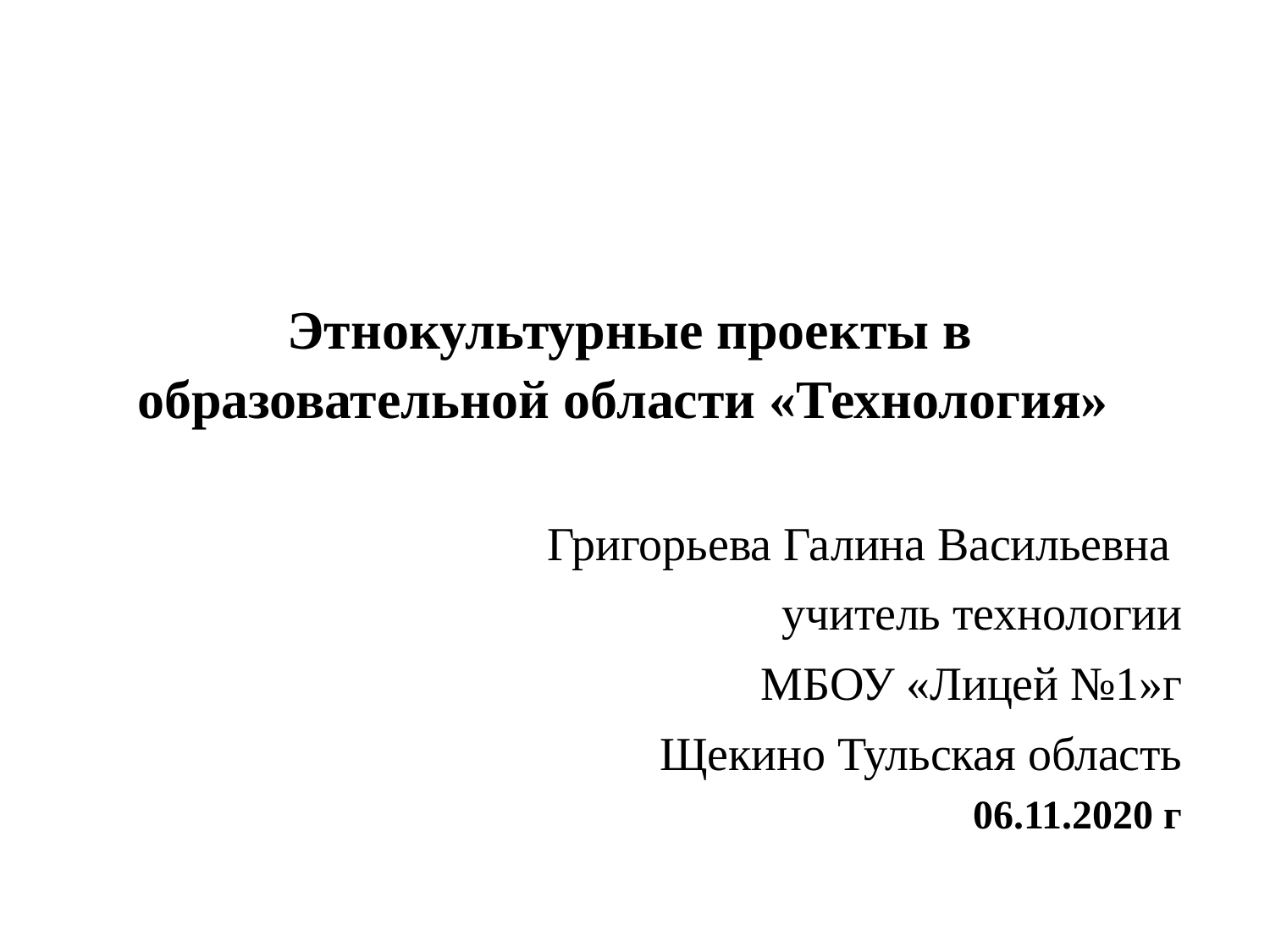

Этнокультурные проекты в образовательной области «Технология»

Григорьева Галина Васильевна
учитель технологии
МБОУ «Лицей №1»г
Щекино Тульская область
06.11.2020 г